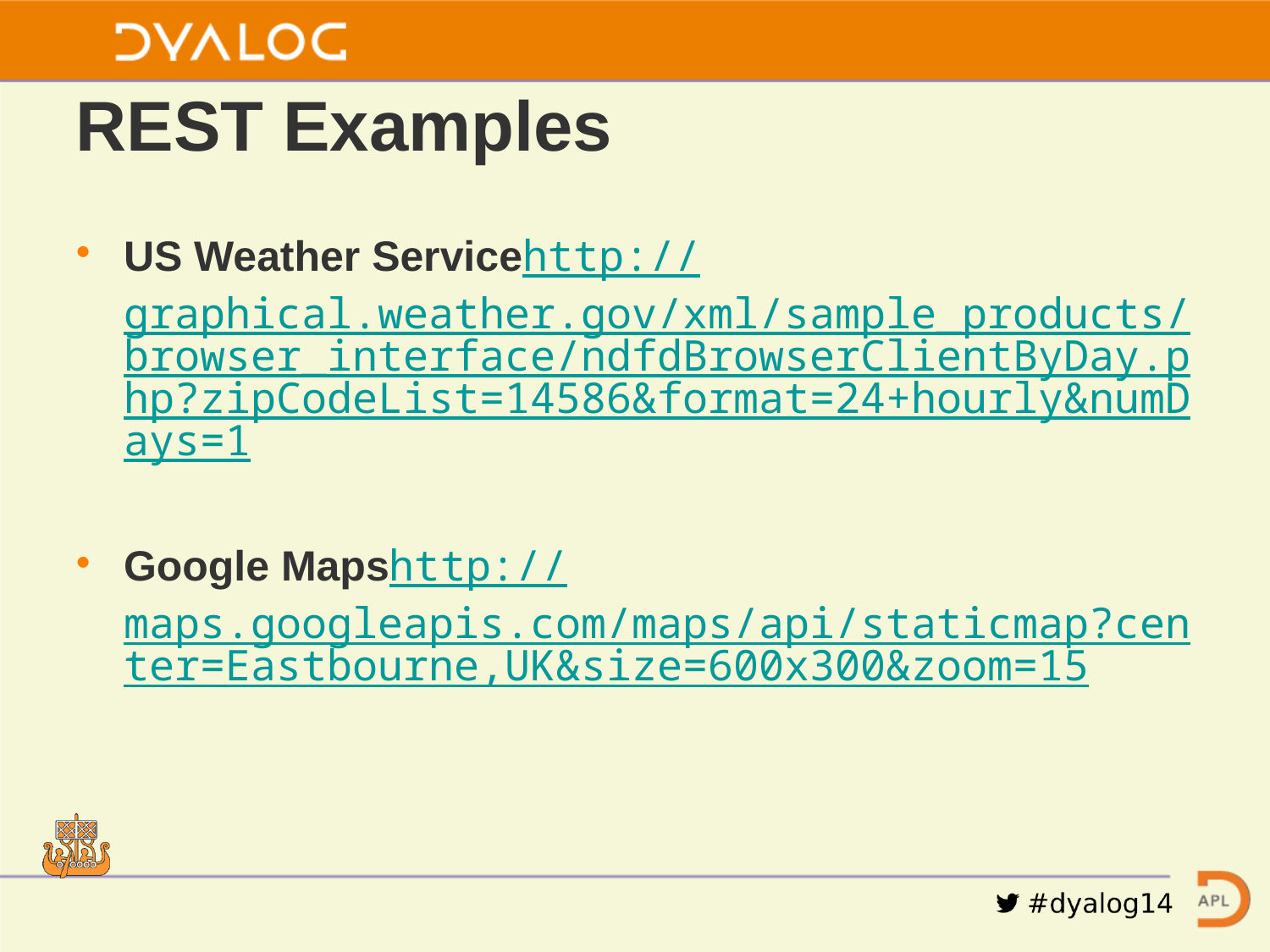

# REST Examples
US Weather Service
http://graphical.weather.gov/xml/sample_products/browser_interface/ndfdBrowserClientByDay.php?zipCodeList=14586&format=24+hourly&numDays=1

Google Maps
http://maps.googleapis.com/maps/api/staticmap?center=Eastbourne,UK&size=600x300&zoom=15